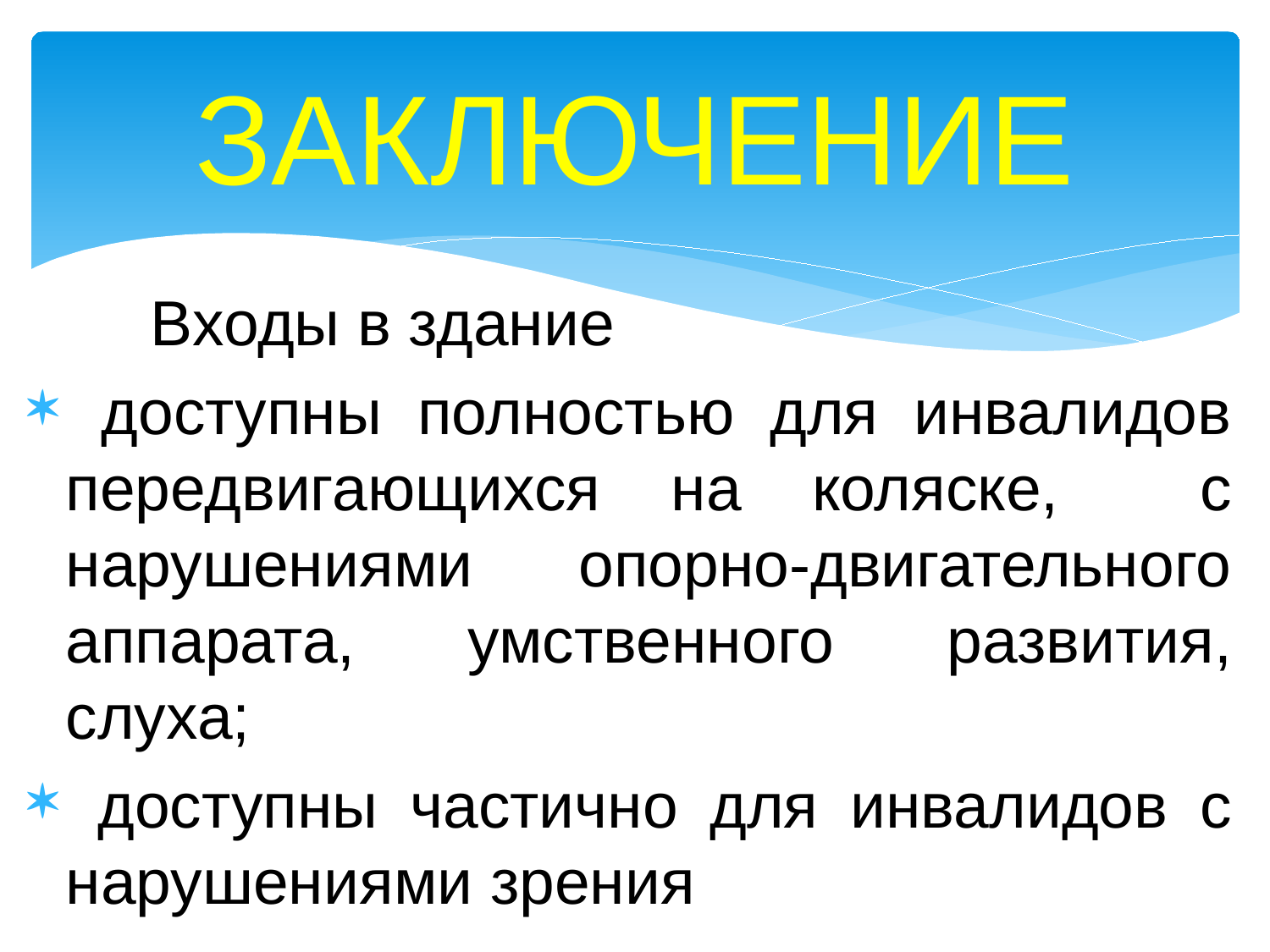

# ЗАКЛЮЧЕНИЕ
       Входы в здание
 доступны полностью для инвалидов передвигающихся на коляске,  с нарушениями опорно-двигательного аппарата, умственного развития, слуха;
 доступны частично для инвалидов с нарушениями зрения